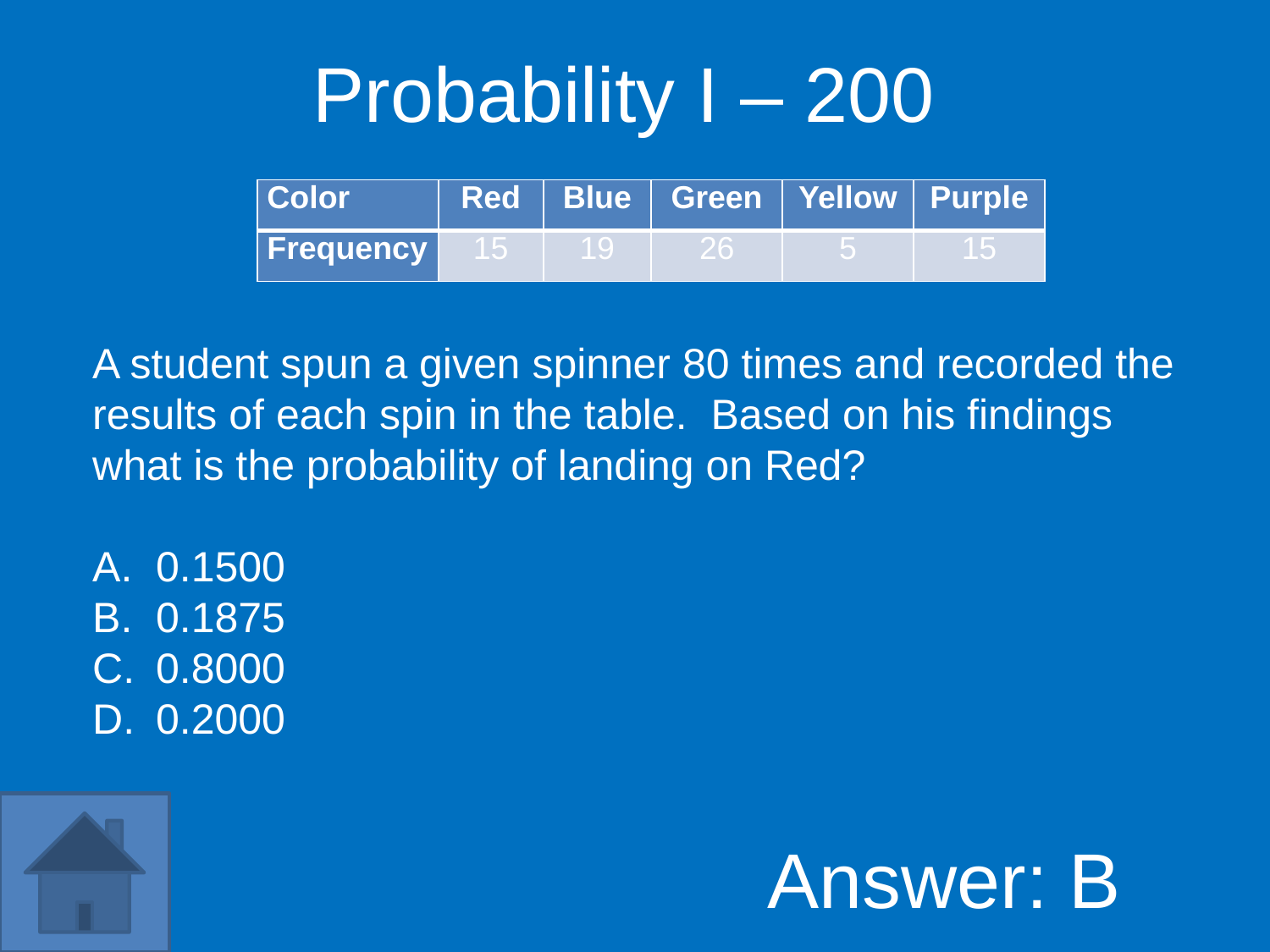

Probability I – 200
| Color | Red | Blue | Green | Yellow | Purple |
| --- | --- | --- | --- | --- | --- |
| Frequency | 15 | 19 | 26 | 5 | 15 |
A student spun a given spinner 80 times and recorded the results of each spin in the table.  Based on his findings what is the probability of landing on Red?

0.1500
0.1875
0.8000
0.2000

Answer: B